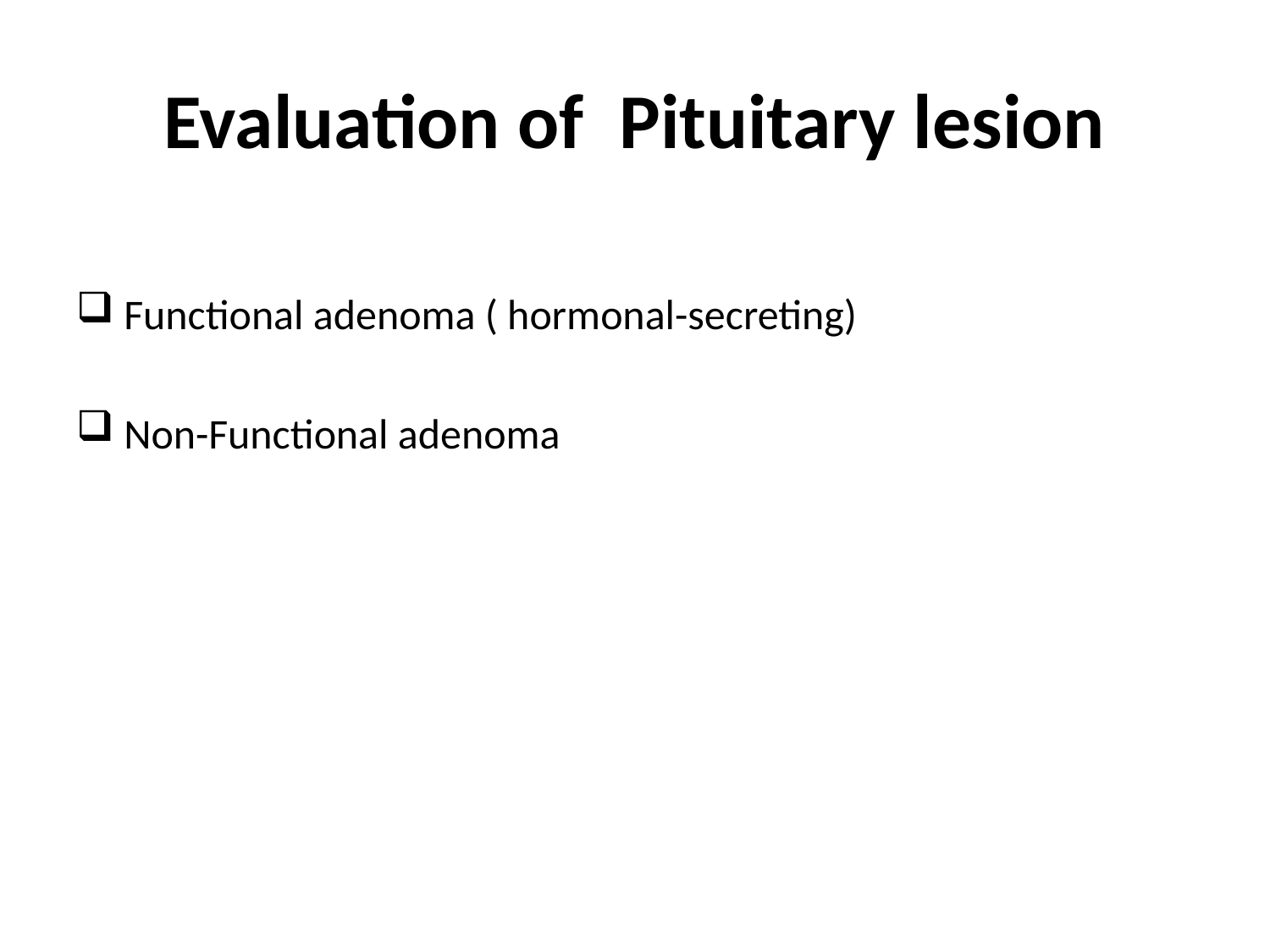

# Evaluation of  Pituitary lesion

Functional adenoma ( hormonal-secreting)

Non-Functional adenoma